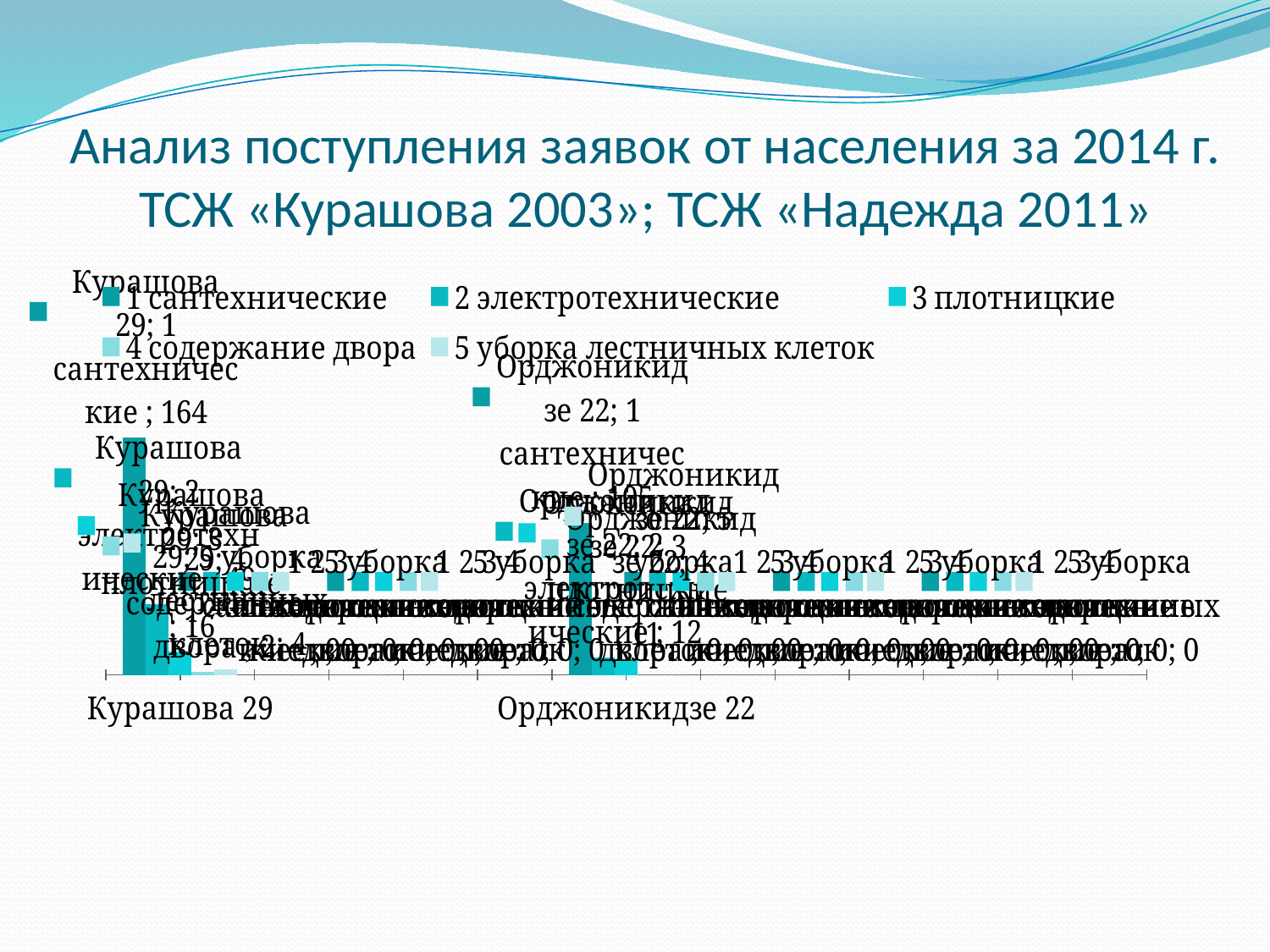

# Анализ поступления заявок от населения за 2014 г. ТСЖ «Курашова 2003»; ТСЖ «Надежда 2011»

### Chart

| Category | 1 сантехнические  | 2 электротехнические  | 3 плотницкие  | 4 содержание двора  | 5 уборка лестничных клеток  |
|---|---|---|---|---|---|
| Курашова 29 | 164.0 | 49.0 | 16.0 | 2.0 | 4.0 |
|  | None | None | None | None | None |
|  | None | None | None | None | None |
| Орджоникидзе 22 | 105.0 | 12.0 | 11.0 | 0.0 | 0.0 |